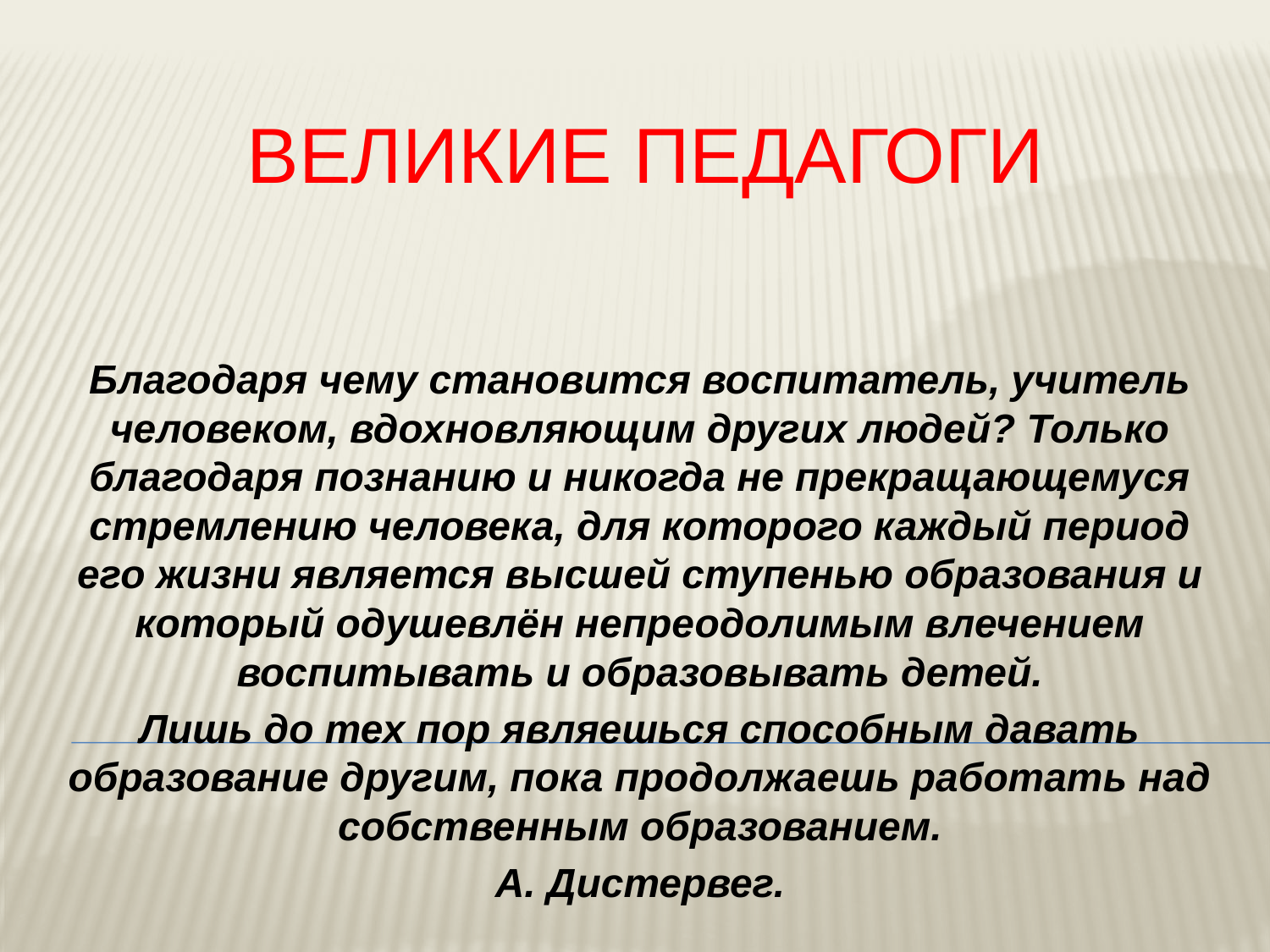

# Великие педагоги
Благодаря чему становится воспитатель, учитель человеком, вдохновляющим других людей? Только благодаря познанию и никогда не прекращающемуся стремлению человека, для которого каждый период его жизни является высшей ступенью образования и который одушевлён непреодолимым влечением воспитывать и образовывать детей.
Лишь до тех пор являешься способным давать образование другим, пока продолжаешь работать над собственным образованием.
А. Дистервег.